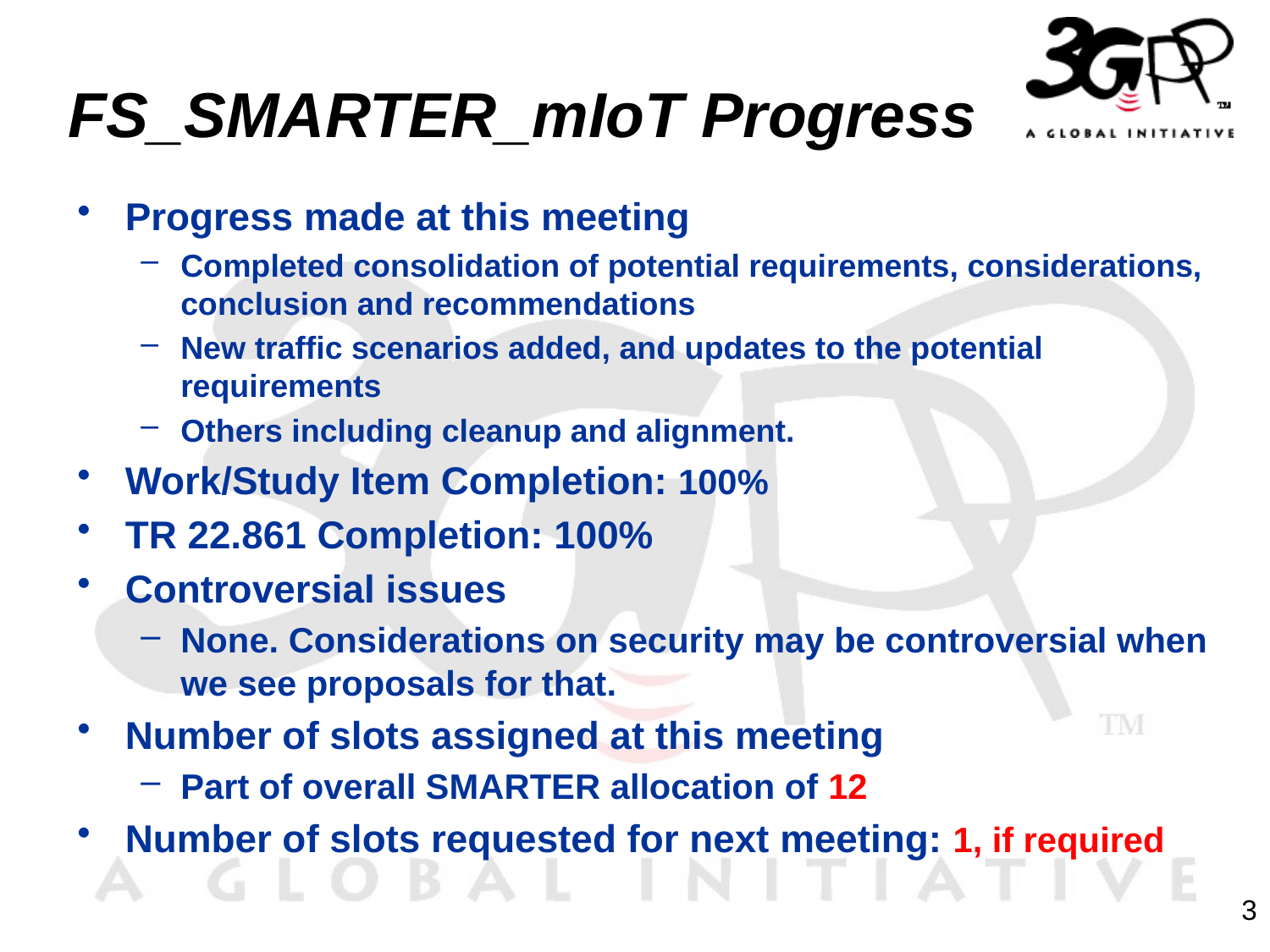

# FS_SMARTER_mIoT Progress
Progress made at this meeting
Completed consolidation of potential requirements, considerations, conclusion and recommendations
New traffic scenarios added, and updates to the potential requirements
Others including cleanup and alignment.
Work/Study Item Completion: 100%
TR 22.861 Completion: 100%
Controversial issues
None. Considerations on security may be controversial when we see proposals for that.
Number of slots assigned at this meeting
Part of overall SMARTER allocation of 12
Number of slots requested for next meeting: 1, if required

3